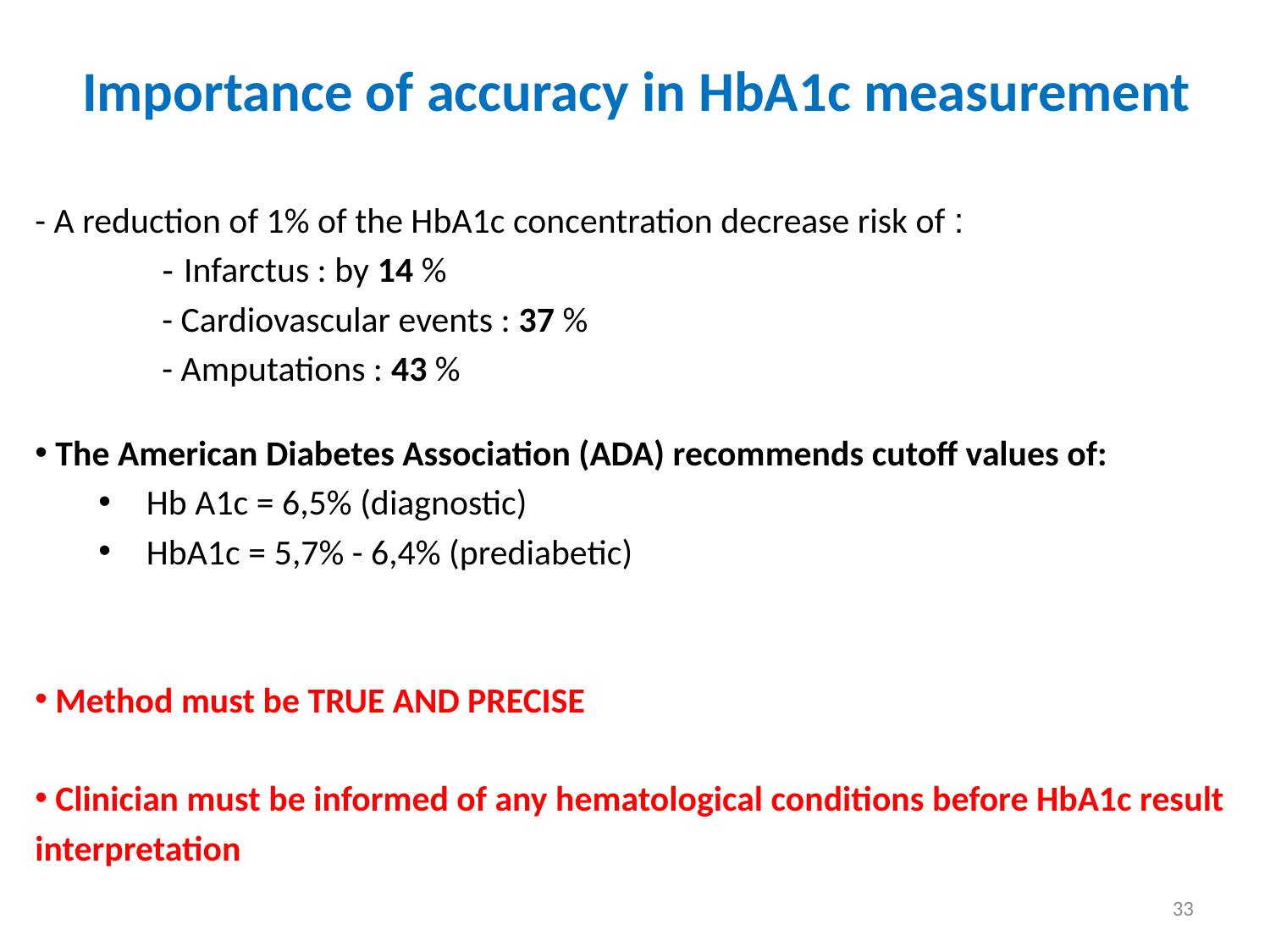

Importance of accuracy in HbA1c measurement
- A reduction of 1% of the HbA1c concentration decrease risk of :
	- Infarctus : by 14 %
	- Cardiovascular events : 37 %
	- Amputations : 43 %

 The American Diabetes Association (ADA) recommends cutoff values of:
 Hb A1c = 6,5% (diagnostic)
 HbA1c = 5,7% - 6,4% (prediabetic)

 Method must be TRUE AND PRECISE

 Clinician must be informed of any hematological conditions before HbA1c result  interpretation

33